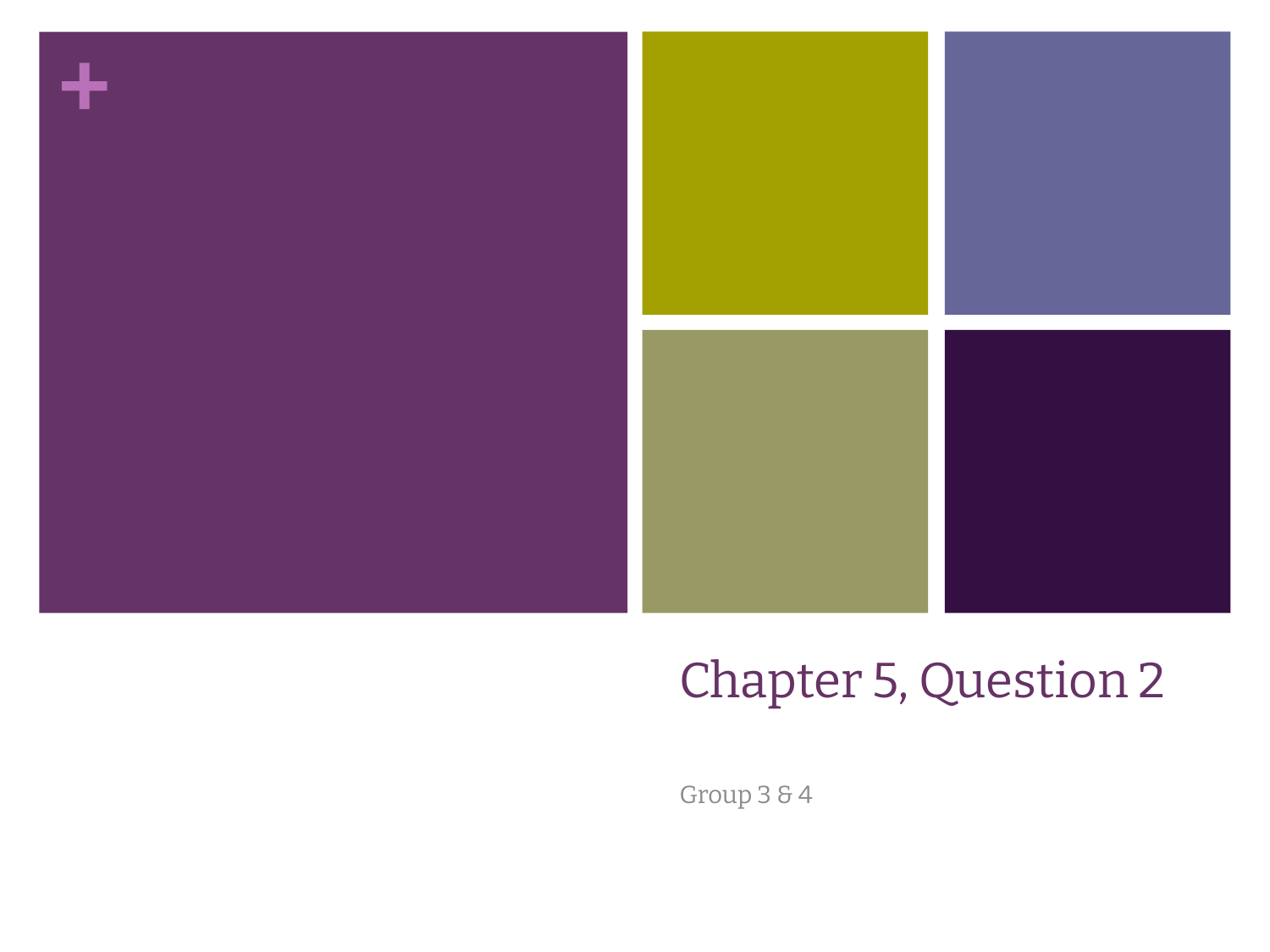

# Chapter 5, Question 2
Group 3 & 4